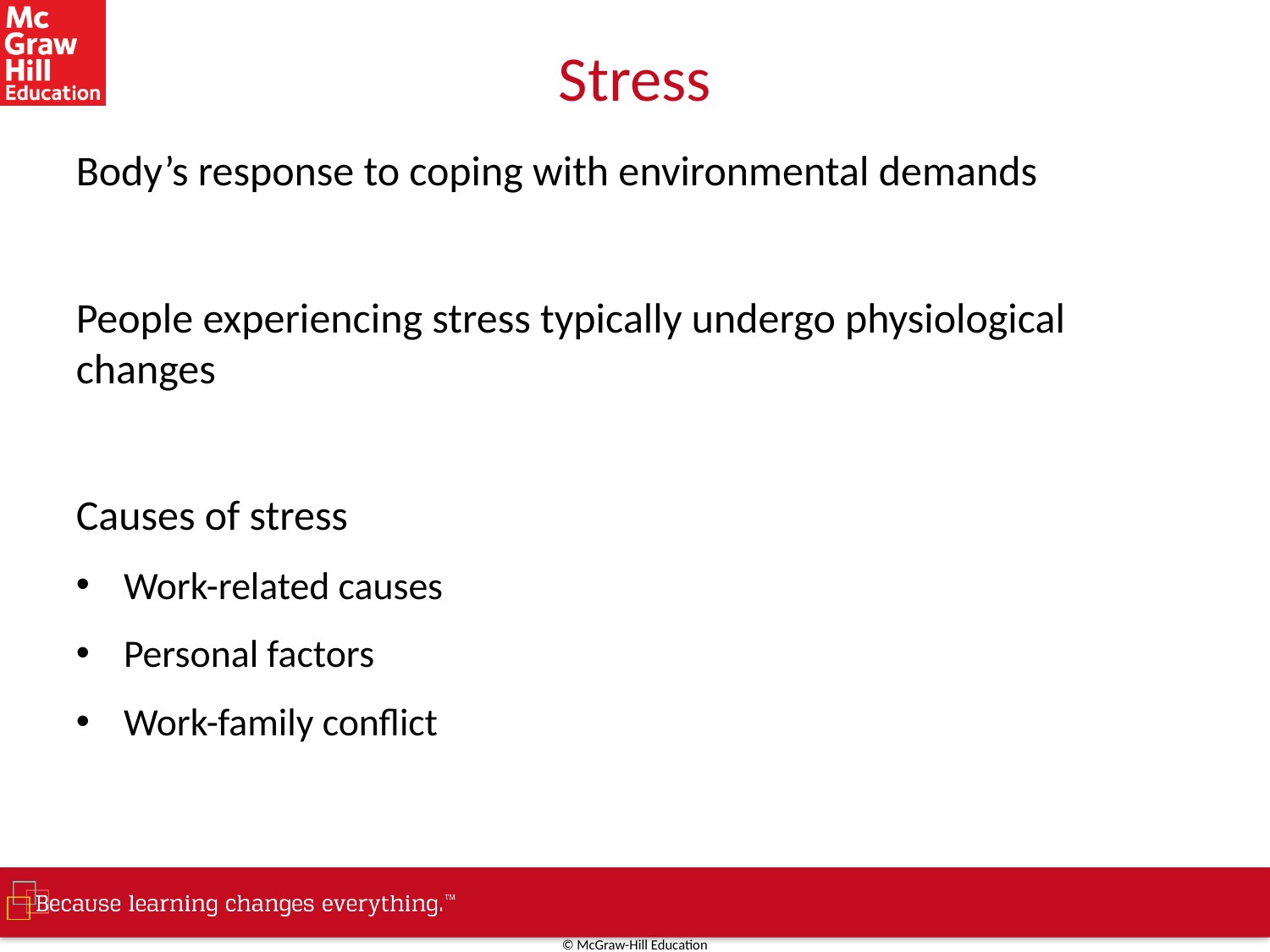

# Stress
Body’s response to coping with environmental demands

People experiencing stress typically undergo physiological changes

Causes of stress
Work-related causes
Personal factors
Work-family conflict